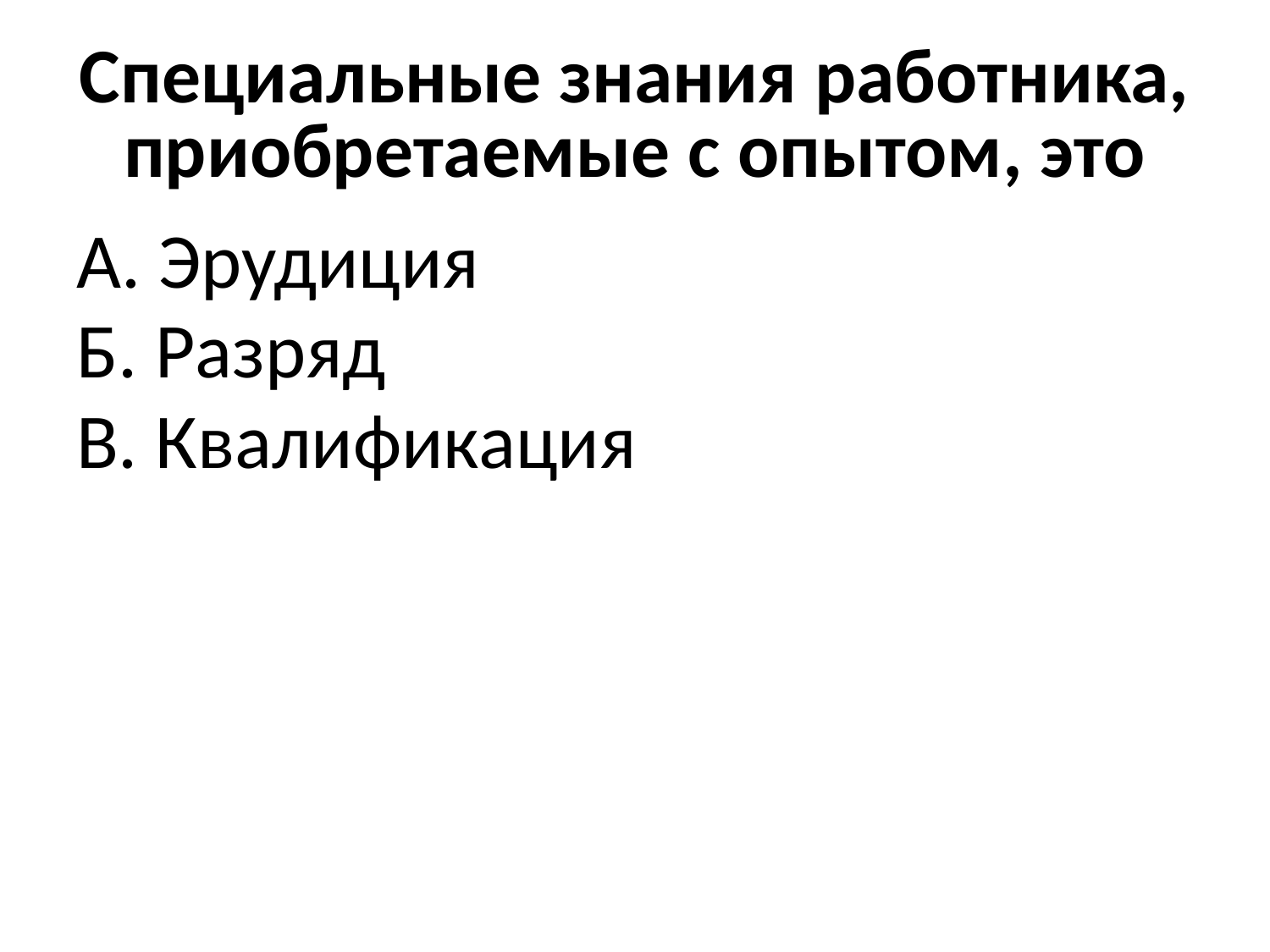

# Специальные знания работника, приобретаемые с опытом, это
А. Эрудиция
Б. Разряд
В. Квалификация